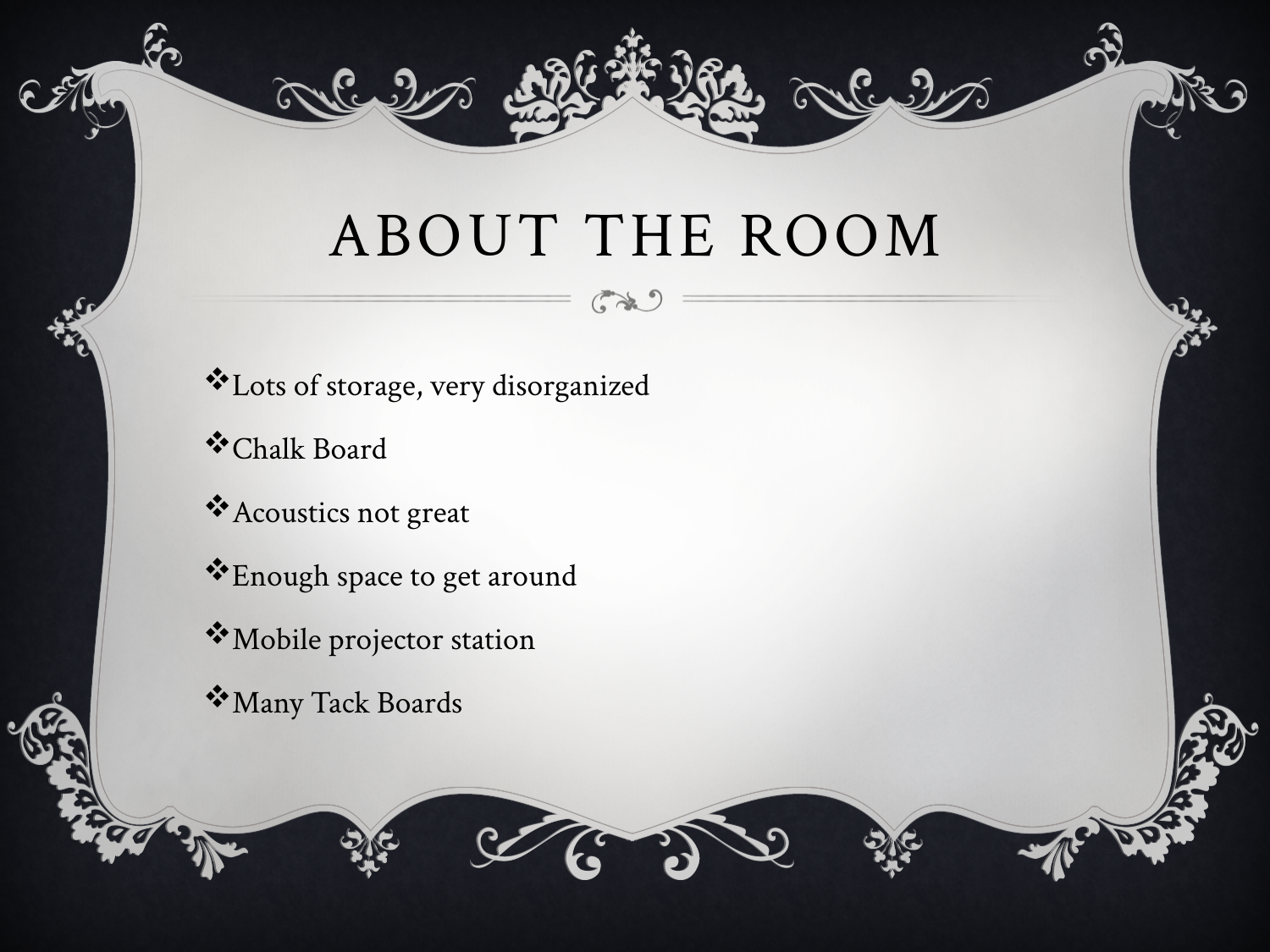

# About the room
Lots of storage, very disorganized
Chalk Board
Acoustics not great
Enough space to get around
Mobile projector station
Many Tack Boards